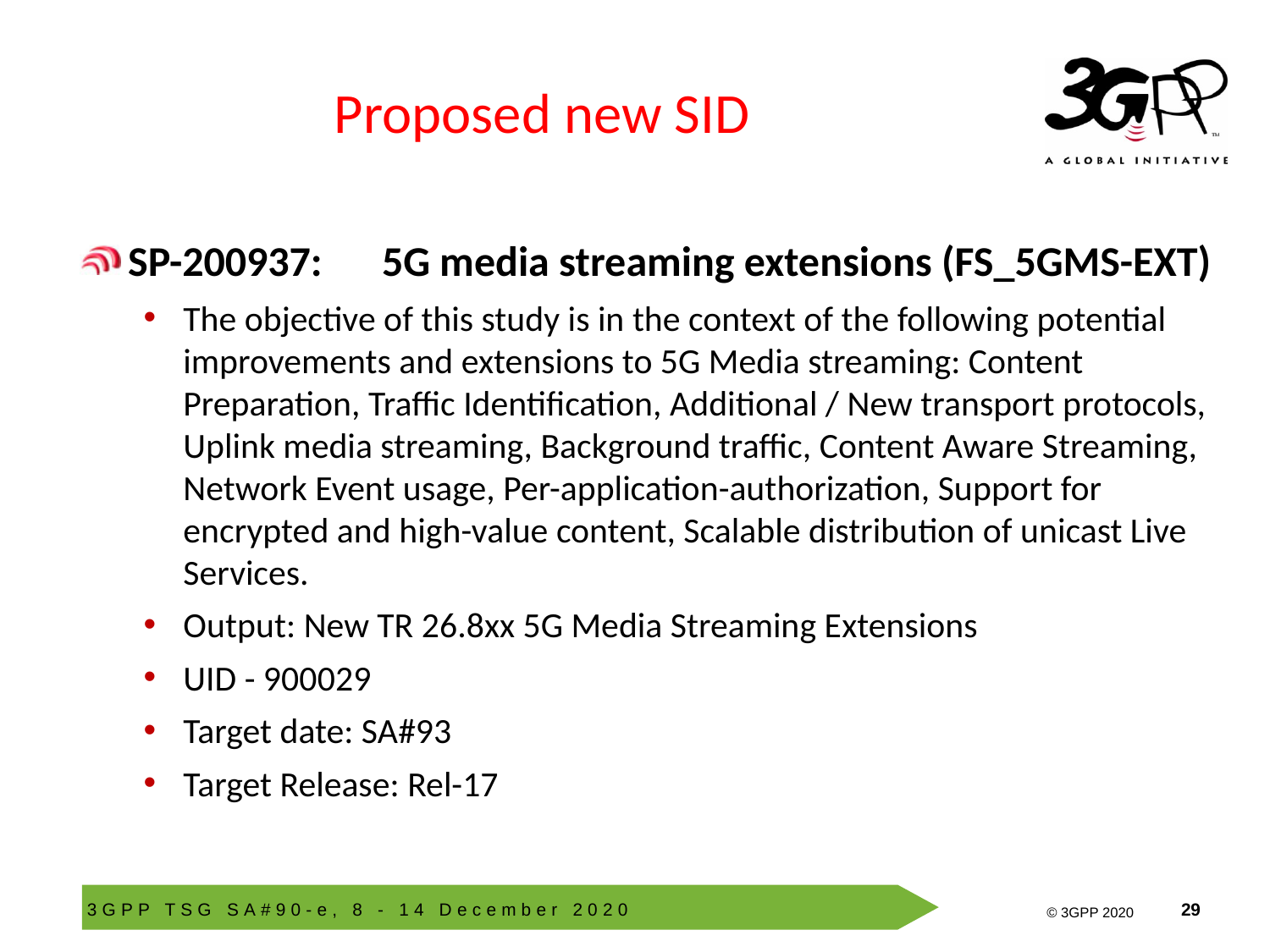

# Proposed new SID

SP-200937:	5G media streaming extensions (FS_5GMS-EXT)
The objective of this study is in the context of the following potential improvements and extensions to 5G Media streaming: Content Preparation, Traffic Identification, Additional / New transport protocols, Uplink media streaming, Background traffic, Content Aware Streaming, Network Event usage, Per-application-authorization, Support for encrypted and high-value content, Scalable distribution of unicast Live Services.
Output: New TR 26.8xx 5G Media Streaming Extensions
UID - 900029
Target date: SA#93
Target Release: Rel-17